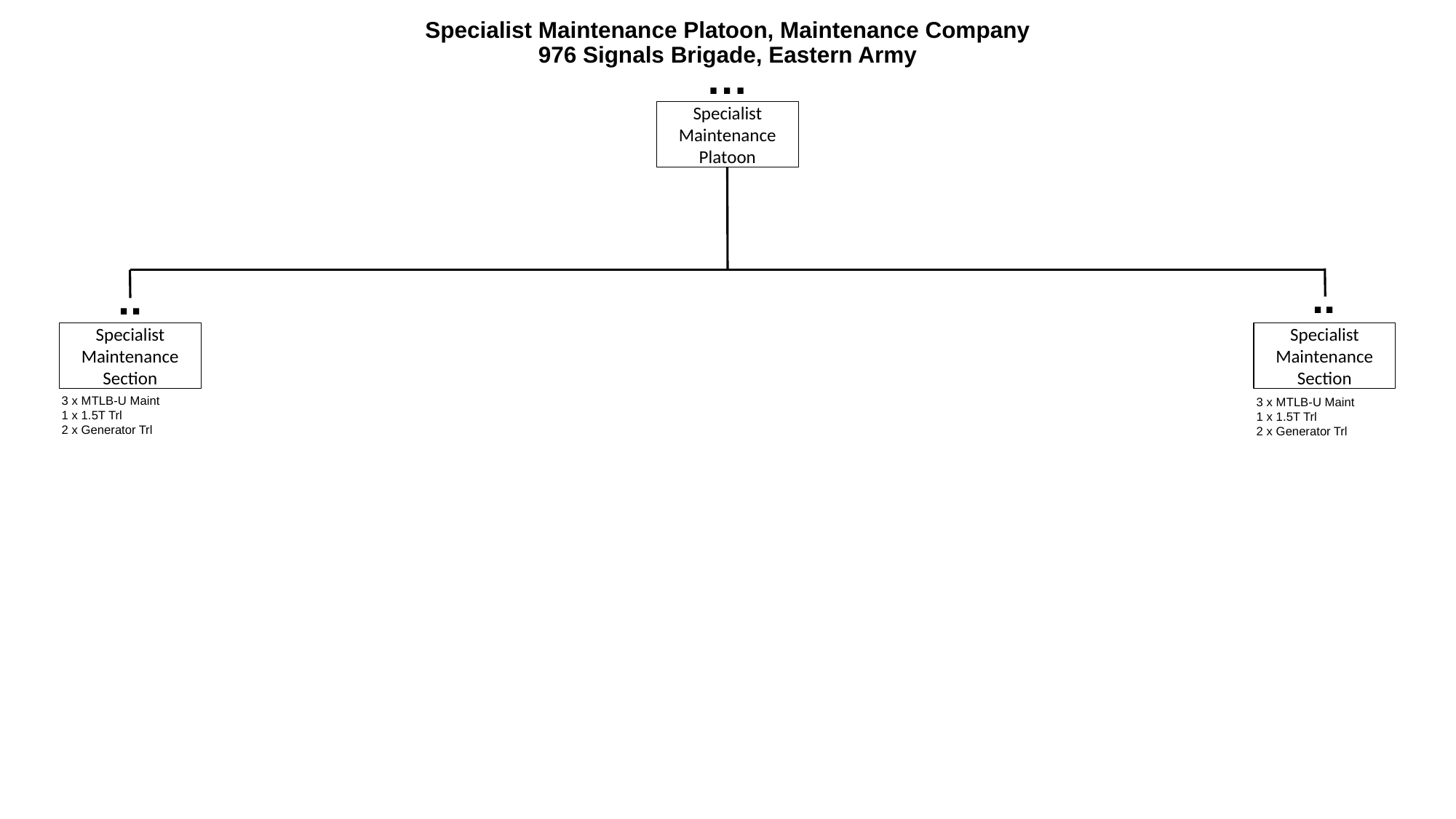

# Specialist Maintenance Platoon, Maintenance Company 976 Signals Brigade, Eastern Army
…
Specialist Maintenance
Platoon
..
..
Specialist Maintenance
Section
Specialist Maintenance
Section
3 x MTLB-U Maint
1 x 1.5T Trl
2 x Generator Trl
3 x MTLB-U Maint
1 x 1.5T Trl
2 x Generator Trl